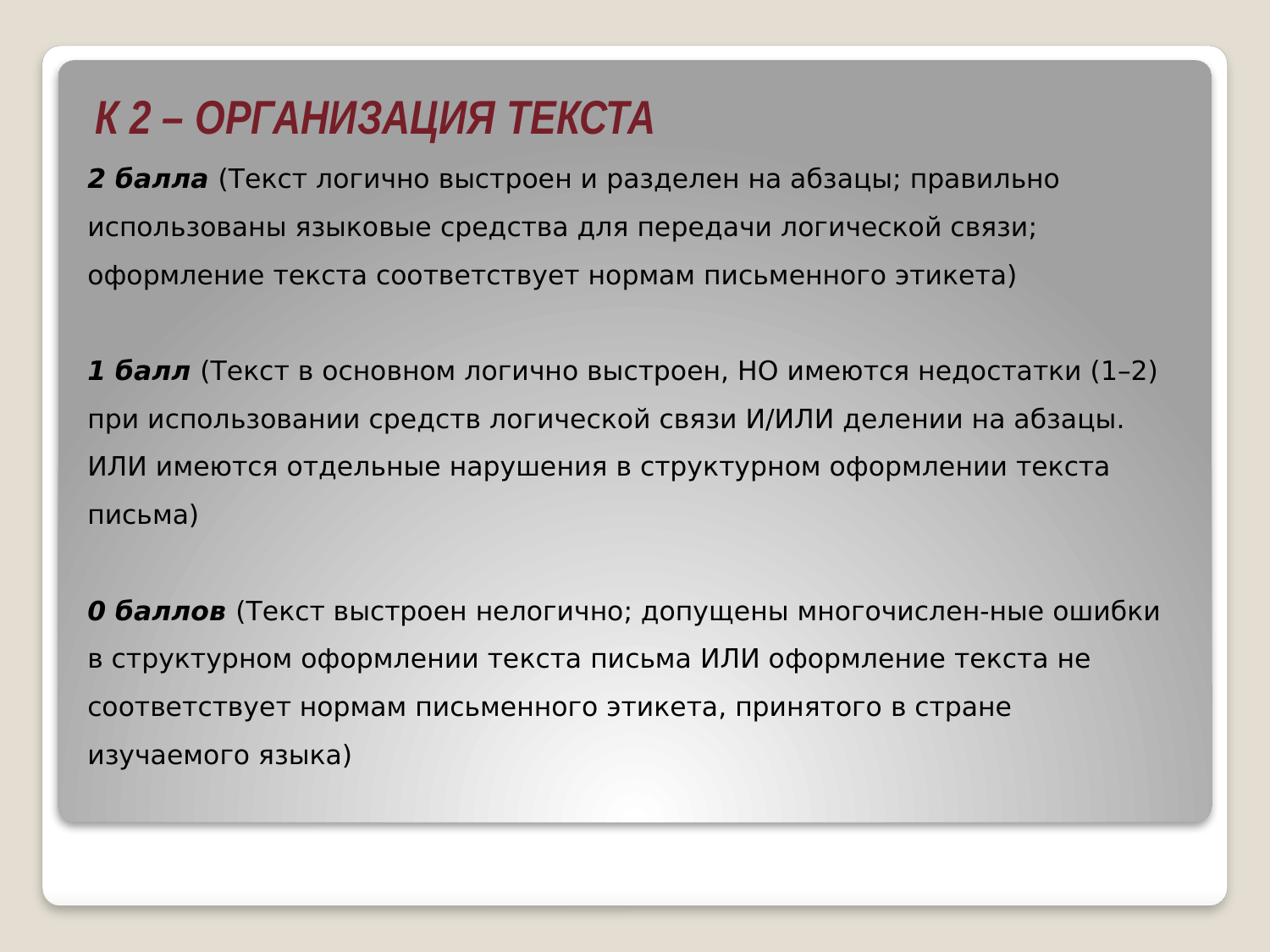

К 2 – ОРГАНИЗАЦИЯ ТЕКСТА
# 2 балла (Текст логично выстроен и разделен на абзацы; правильно использованы языковые средства для передачи логической связи; оформление текста соответствует нормам письменного этикета) 1 балл (Текст в основном логично выстроен, НО имеются недостатки (1–2) при использовании средств логической связи И/ИЛИ делении на абзацы. ИЛИ имеются отдельные нарушения в структурном оформлении текста письма) 0 баллов (Текст выстроен нелогично; допущены многочислен-ные ошибки в структурном оформлении текста письма ИЛИ оформление текста не соответствует нормам письменного этикета, принятого в стране изучаемого языка)